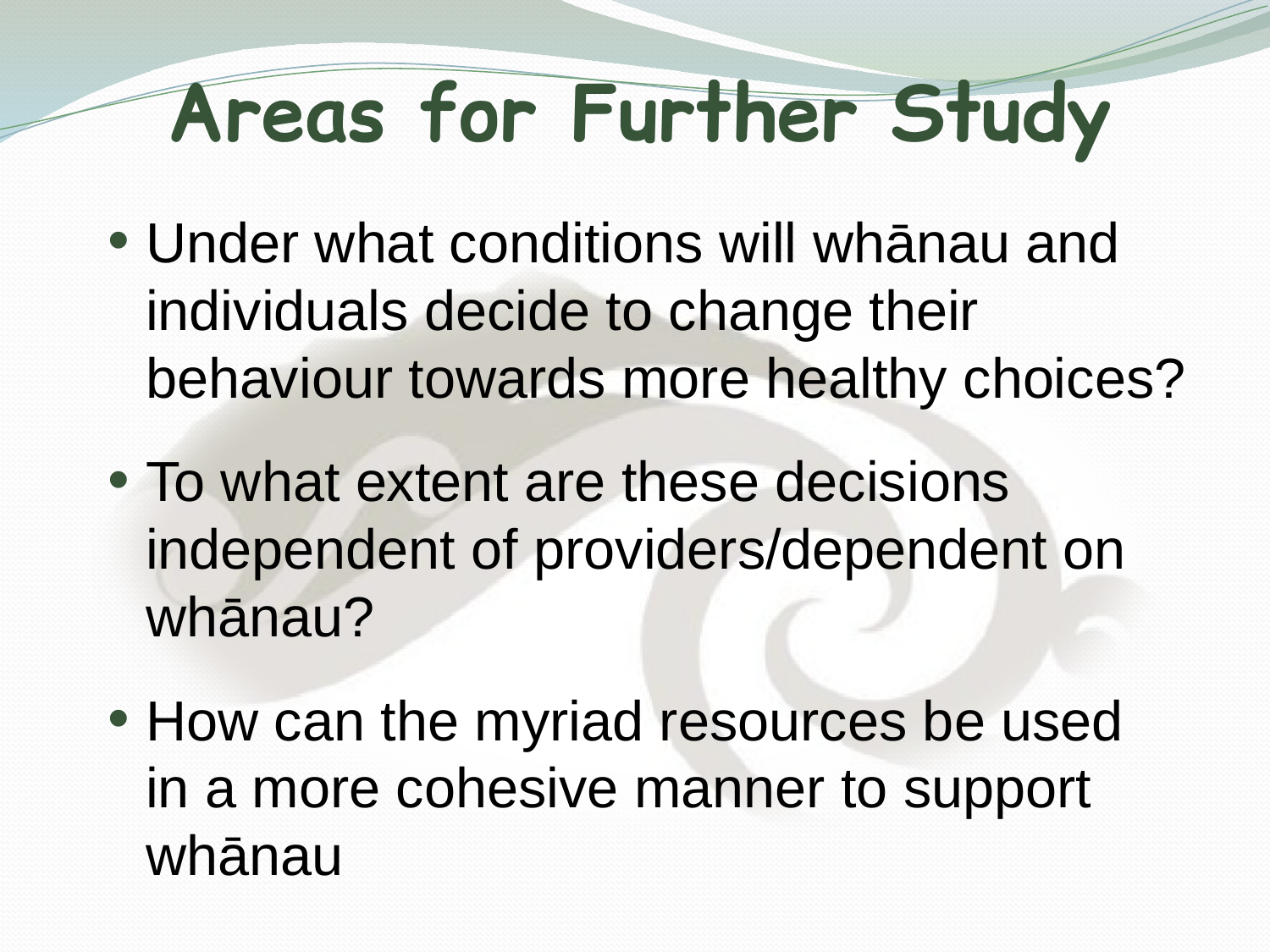

# Areas for Further Study
Under what conditions will whānau and individuals decide to change their behaviour towards more healthy choices?

To what extent are these decisions independent of providers/dependent on whānau?

How can the myriad resources be used  in a more cohesive manner to support whānau